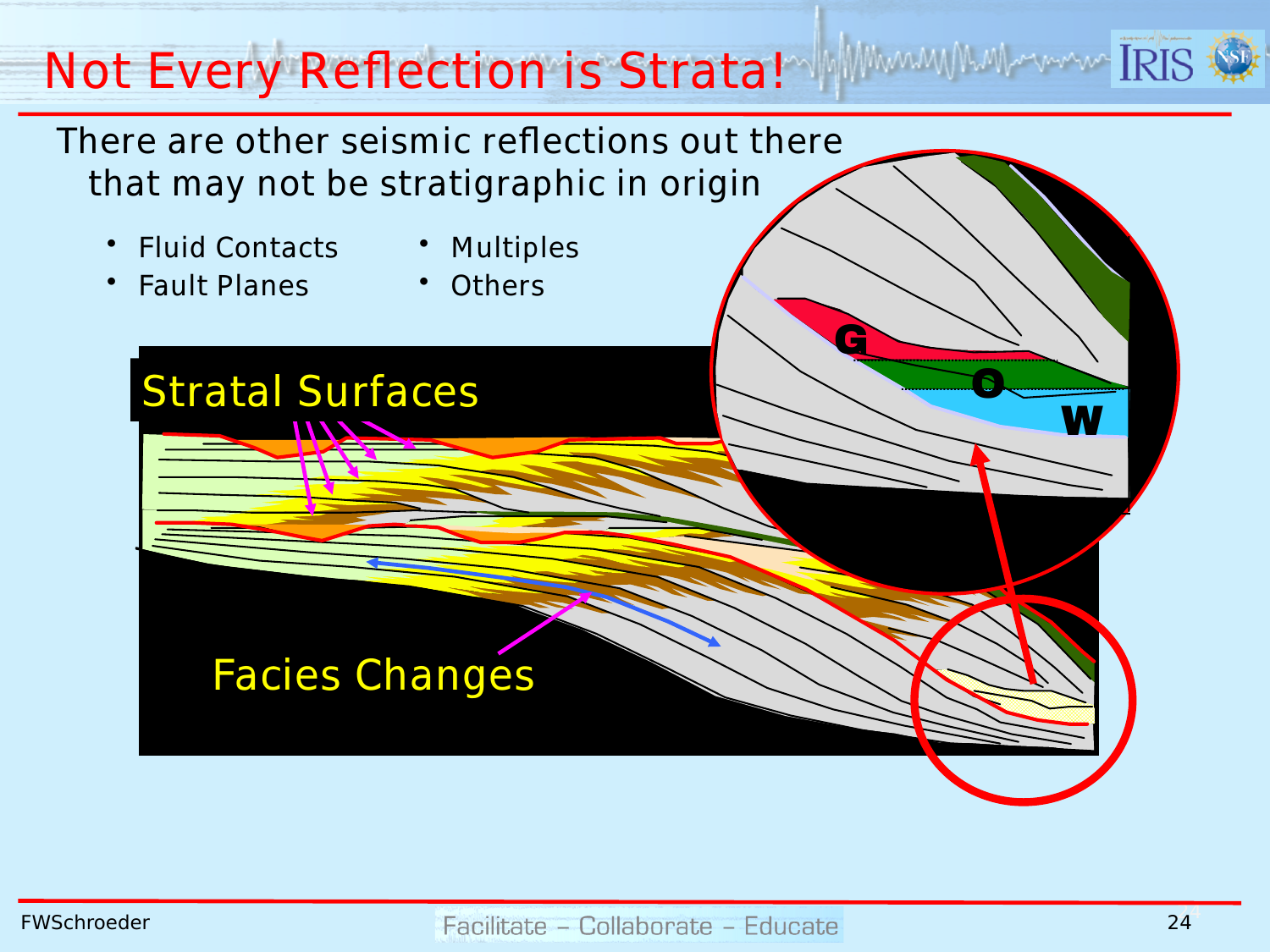

# Not Every Reflection is Strata!
There are other seismic reflections out there that may not be stratigraphic in origin

G
O

Unconformities
W

Fluid Contacts
Fault Planes
Multiples
Others

Stratal Surfaces

Facies Changes